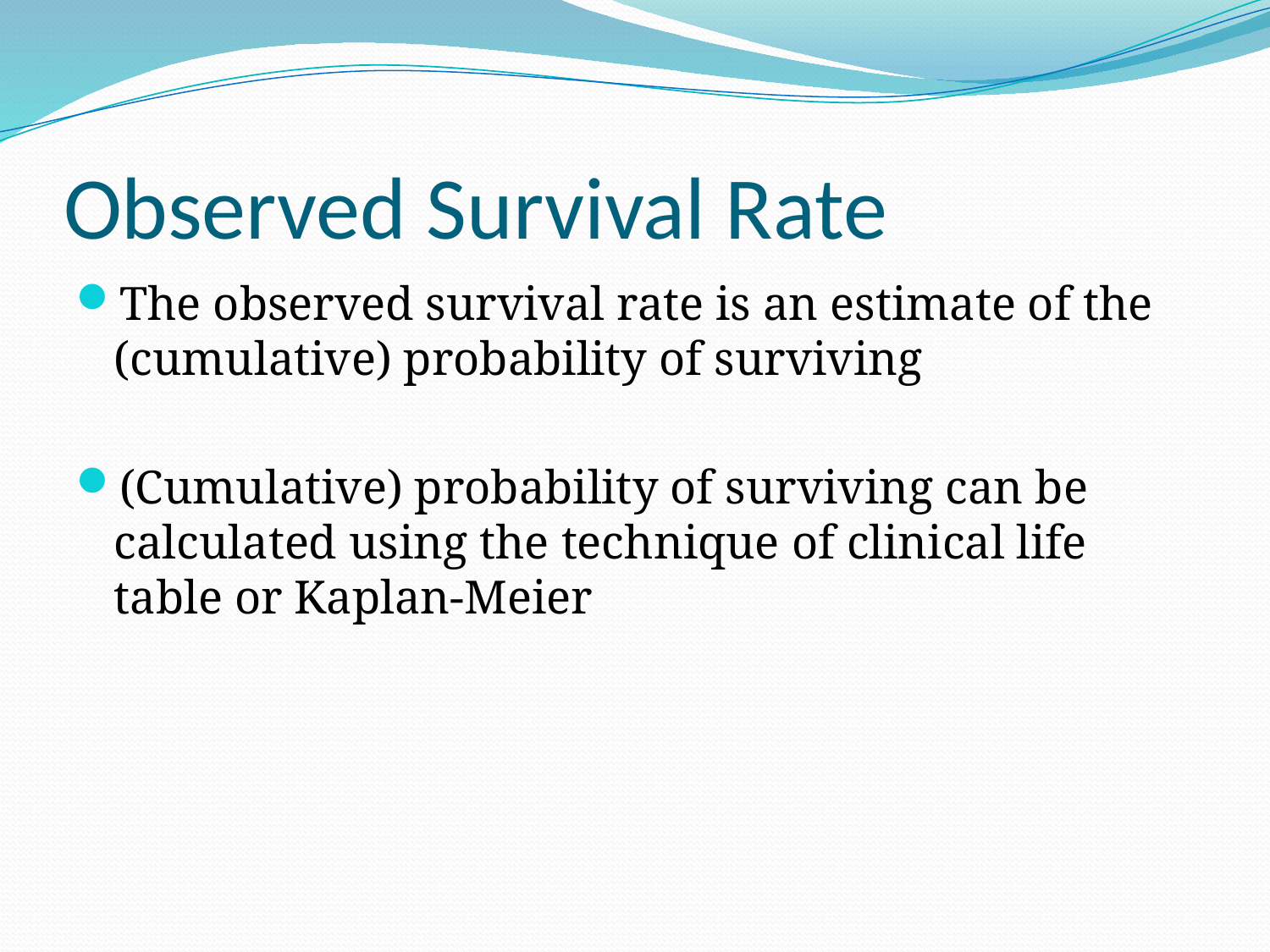

# Observed Survival Rate
The observed survival rate is an estimate of the (cumulative) probability of surviving

(Cumulative) probability of surviving can be calculated using the technique of clinical life table or Kaplan-Meier